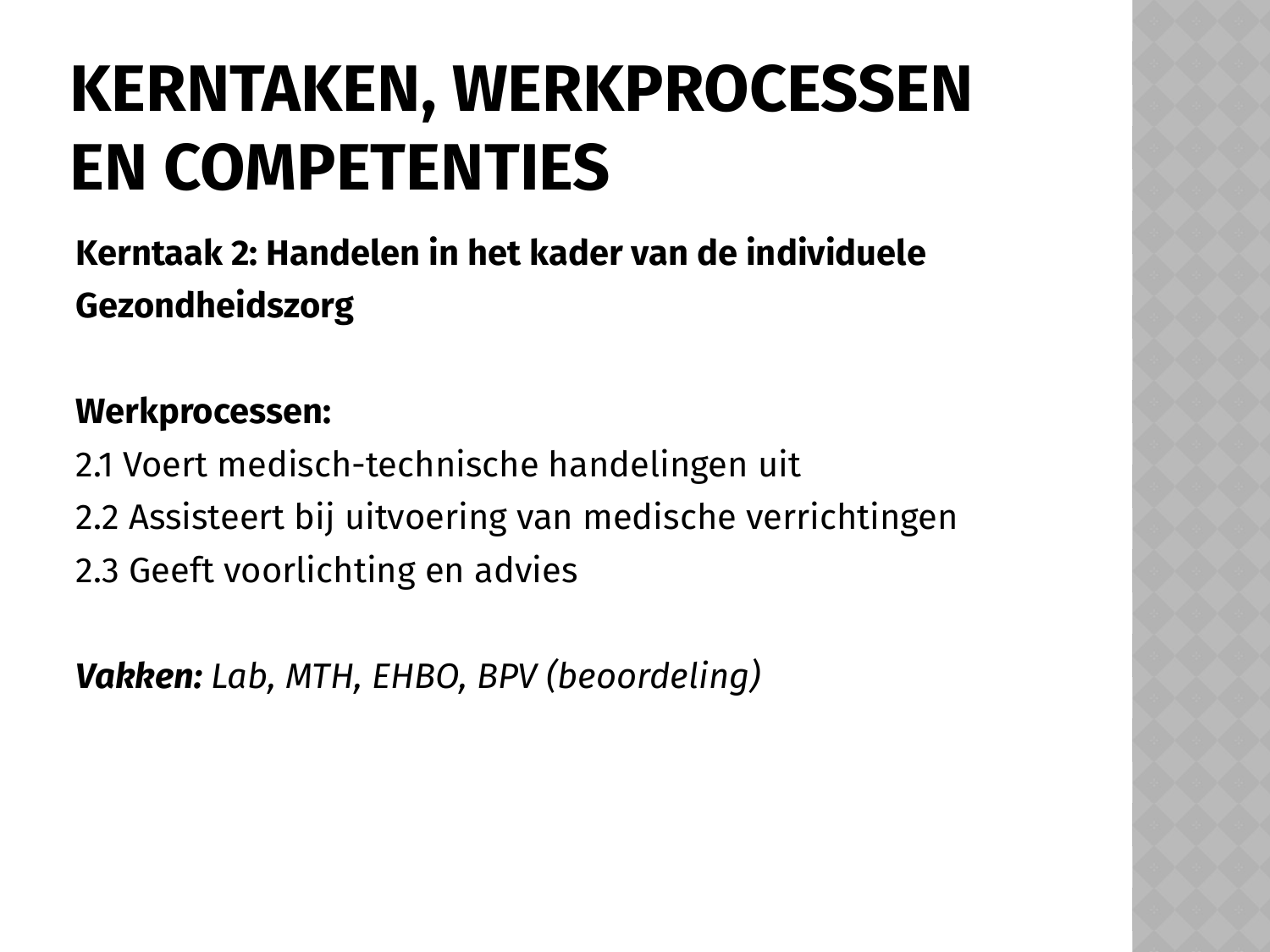

# Kerntaken, werkprocessen en competenties
Kerntaak 2: Handelen in het kader van de individuele
Gezondheidszorg

Werkprocessen:
2.1 Voert medisch-technische handelingen uit
2.2 Assisteert bij uitvoering van medische verrichtingen
2.3 Geeft voorlichting en advies

Vakken: Lab, MTH, EHBO, BPV (beoordeling)